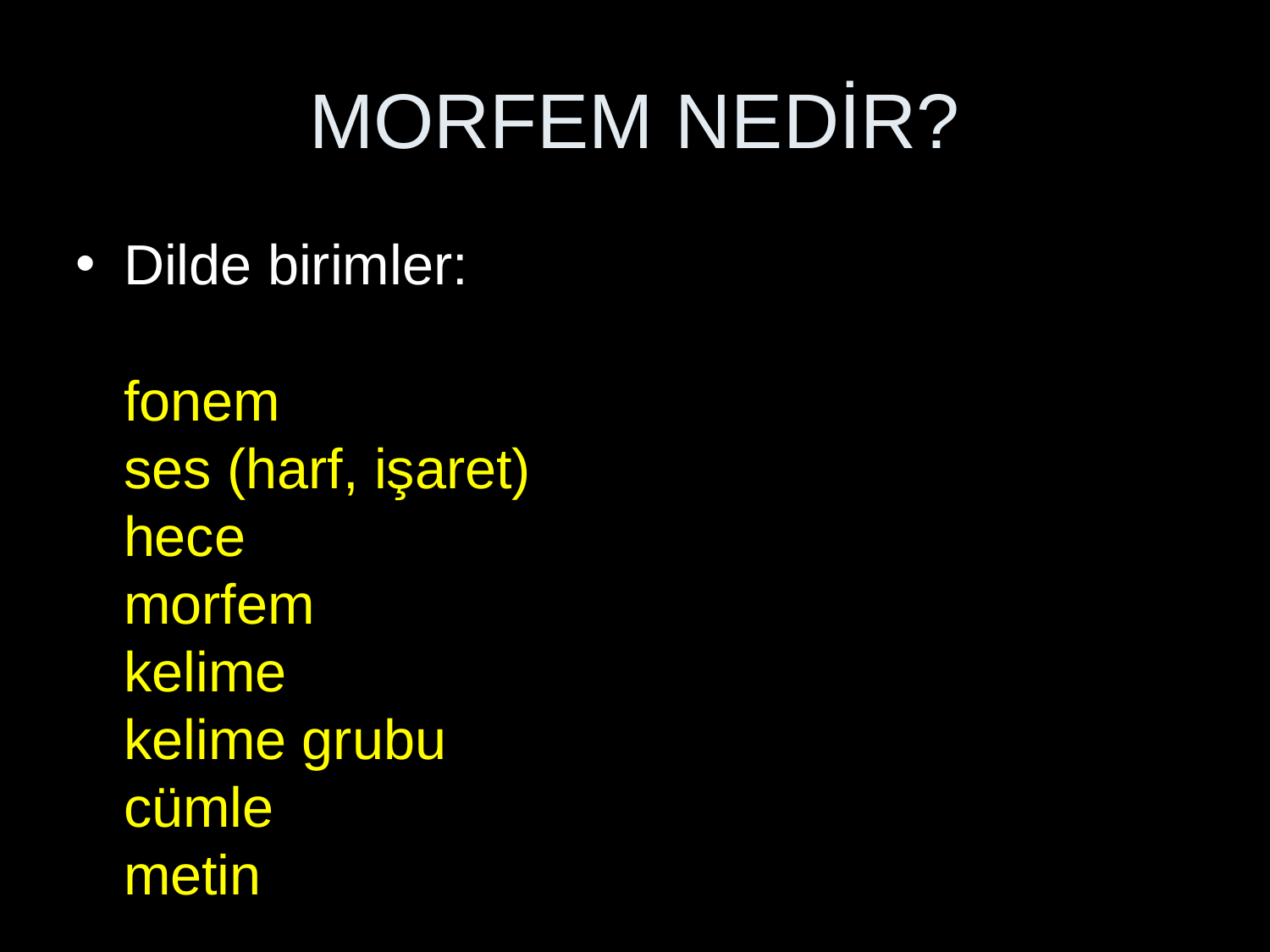

# MORFEM NEDİR?
Dilde birimler:
fonem
ses (harf, işaret)
hece
morfem
kelime
kelime grubu
cümle
metin